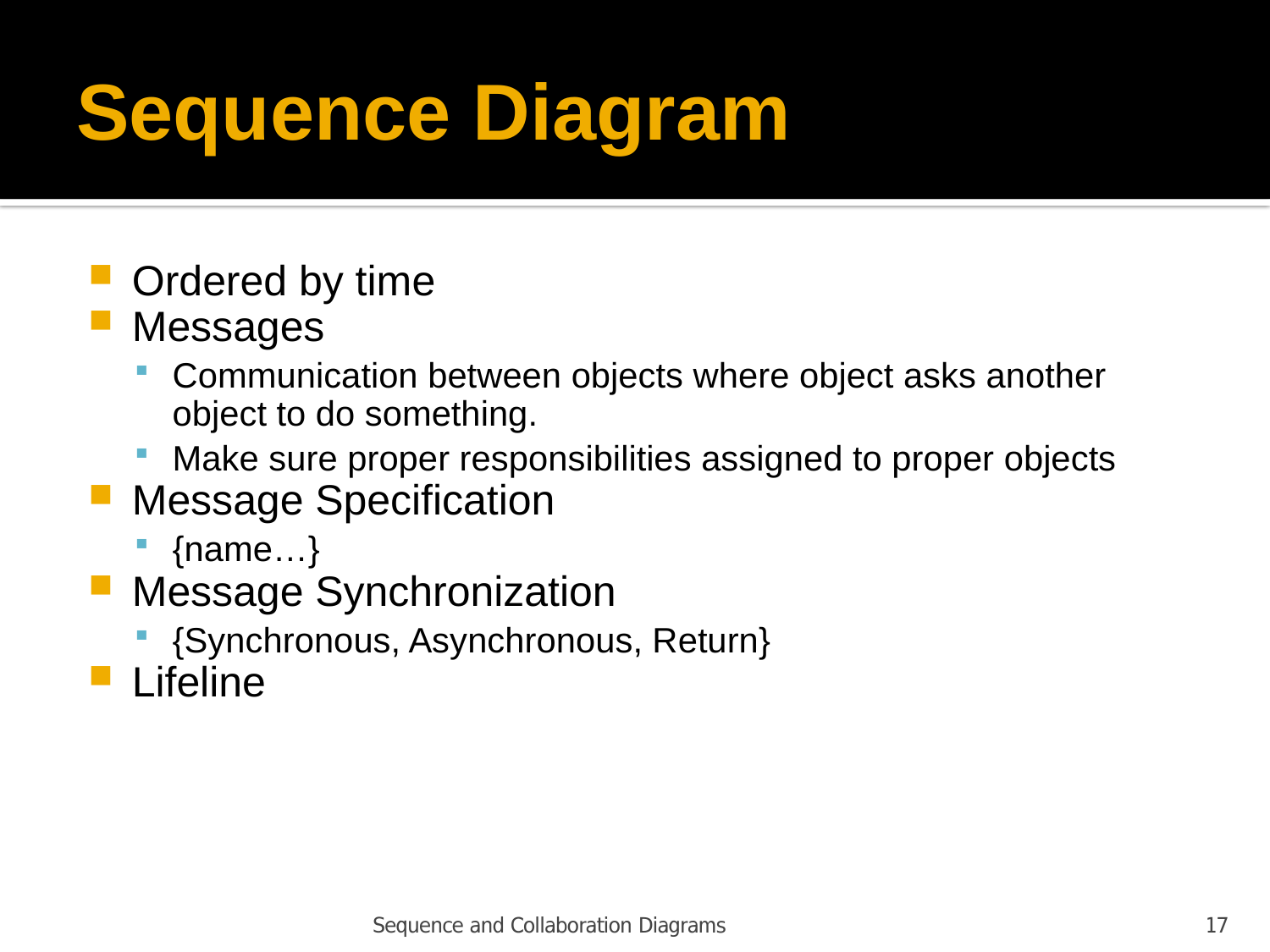

# Sequence Diagram
Ordered by time
Messages
Communication between objects where object asks another object to do something.
Make sure proper responsibilities assigned to proper objects
Message Specification
{name…}
Message Synchronization
{Synchronous, Asynchronous, Return}
Lifeline
Sequence and Collaboration Diagrams
17